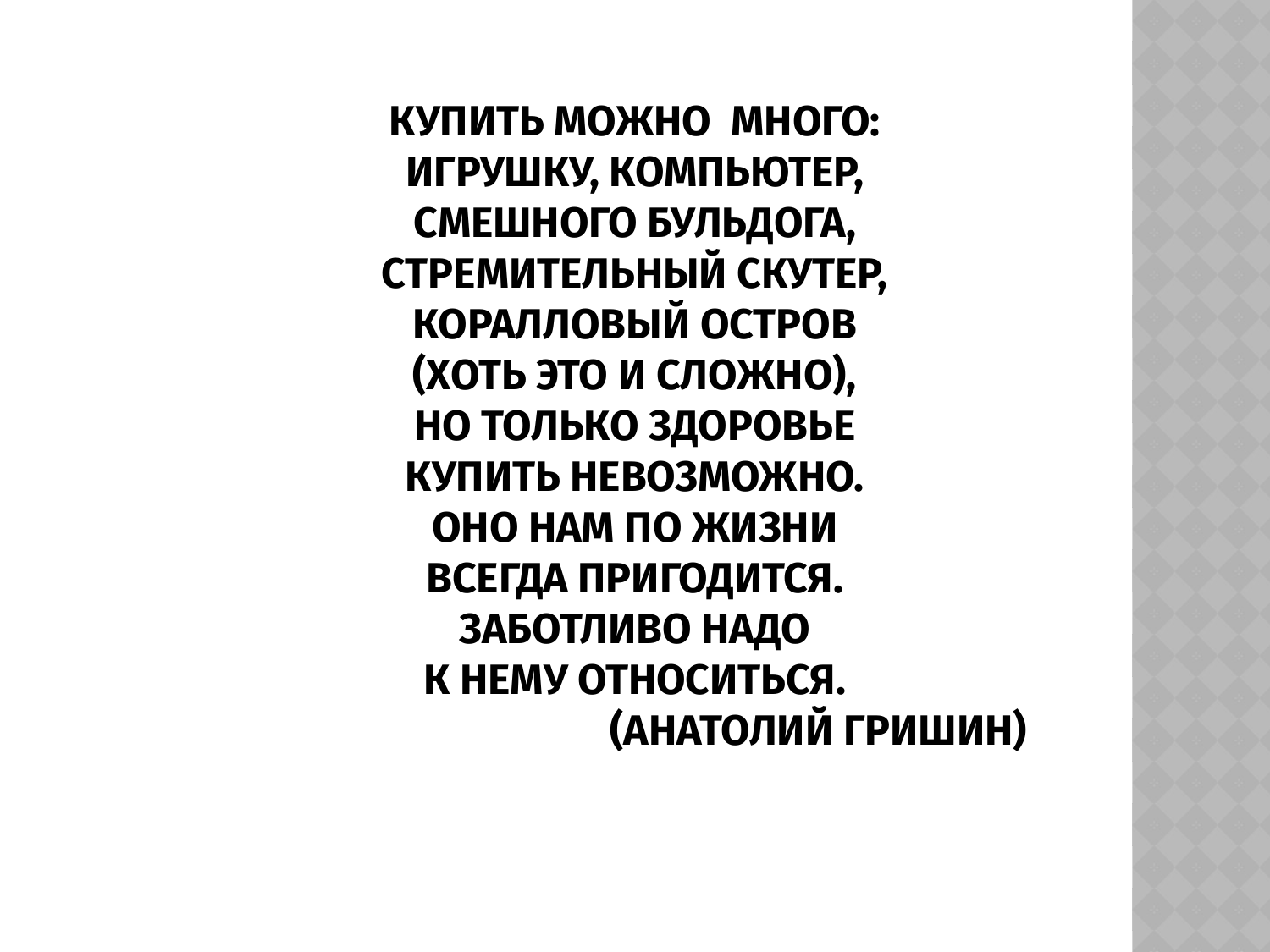

# Купить можно  много: Игрушку, компьютер, Смешного бульдога, Стремительный скутер, Коралловый остров (Хоть это и сложно), Но только здоровье Купить невозможно. Оно нам по жизни Всегда пригодится. Заботливо надо К нему относиться. (Анатолий Гришин)